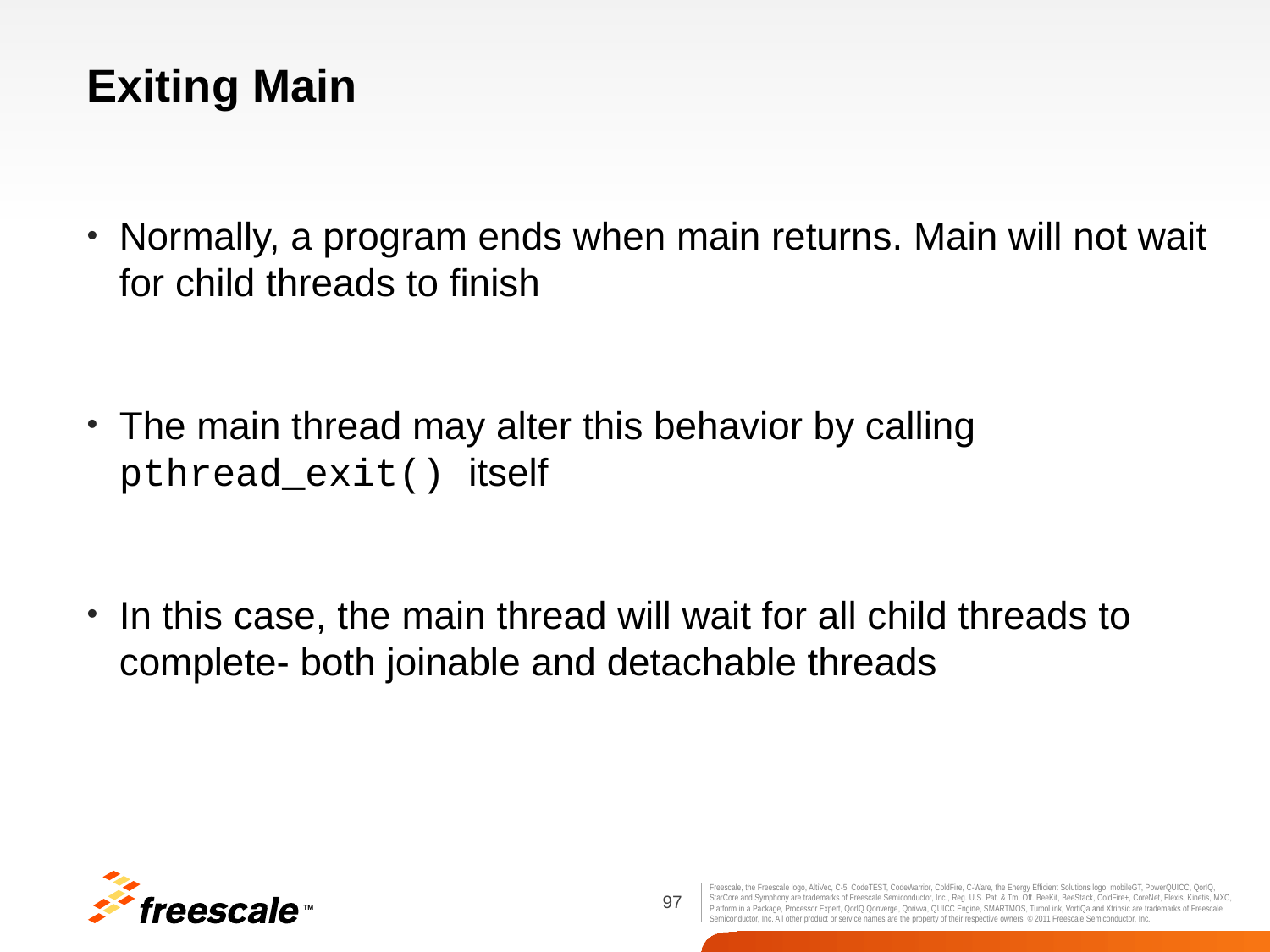

# Exiting Main
Normally, a program ends when main returns. Main will not wait for child threads to finish
The main thread may alter this behavior by calling pthread_exit() itself
In this case, the main thread will wait for all child threads to complete- both joinable and detachable threads